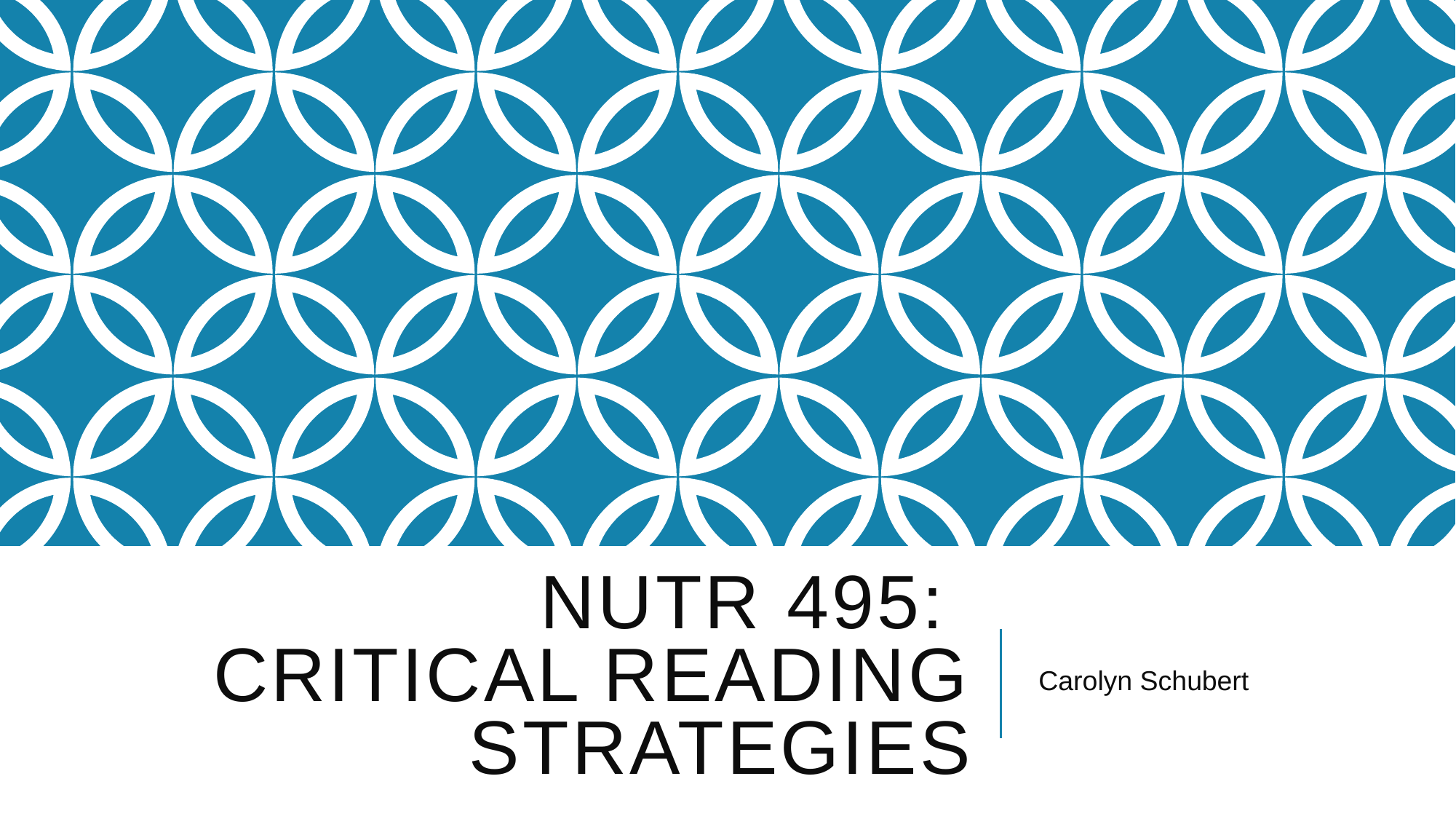

# NUTR 495: Critical reading strategies
Carolyn Schubert